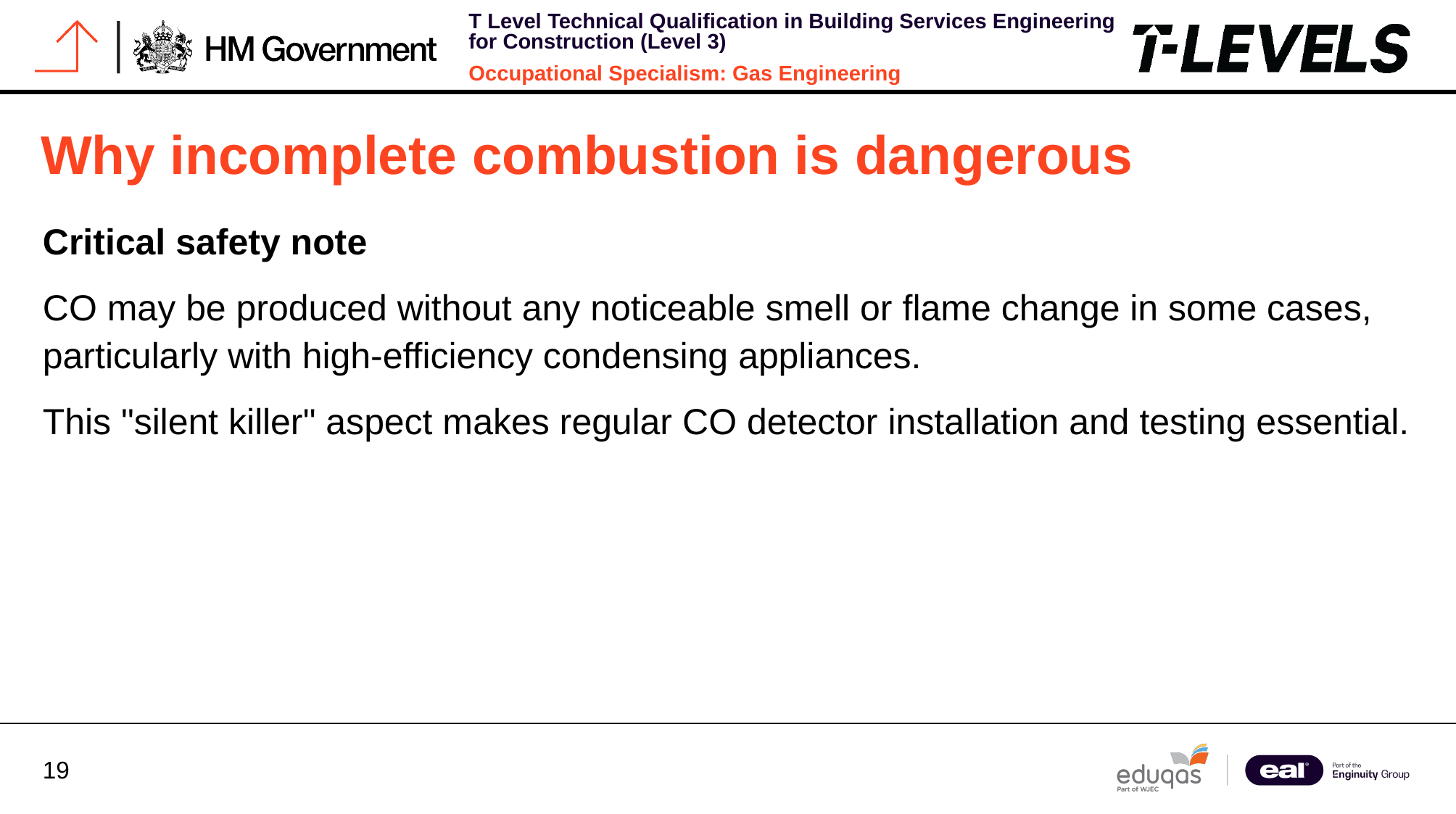

# Why incomplete combustion is dangerous
Critical safety note
CO may be produced without any noticeable smell or flame change in some cases, particularly with high-efficiency condensing appliances.
This "silent killer" aspect makes regular CO detector installation and testing essential.